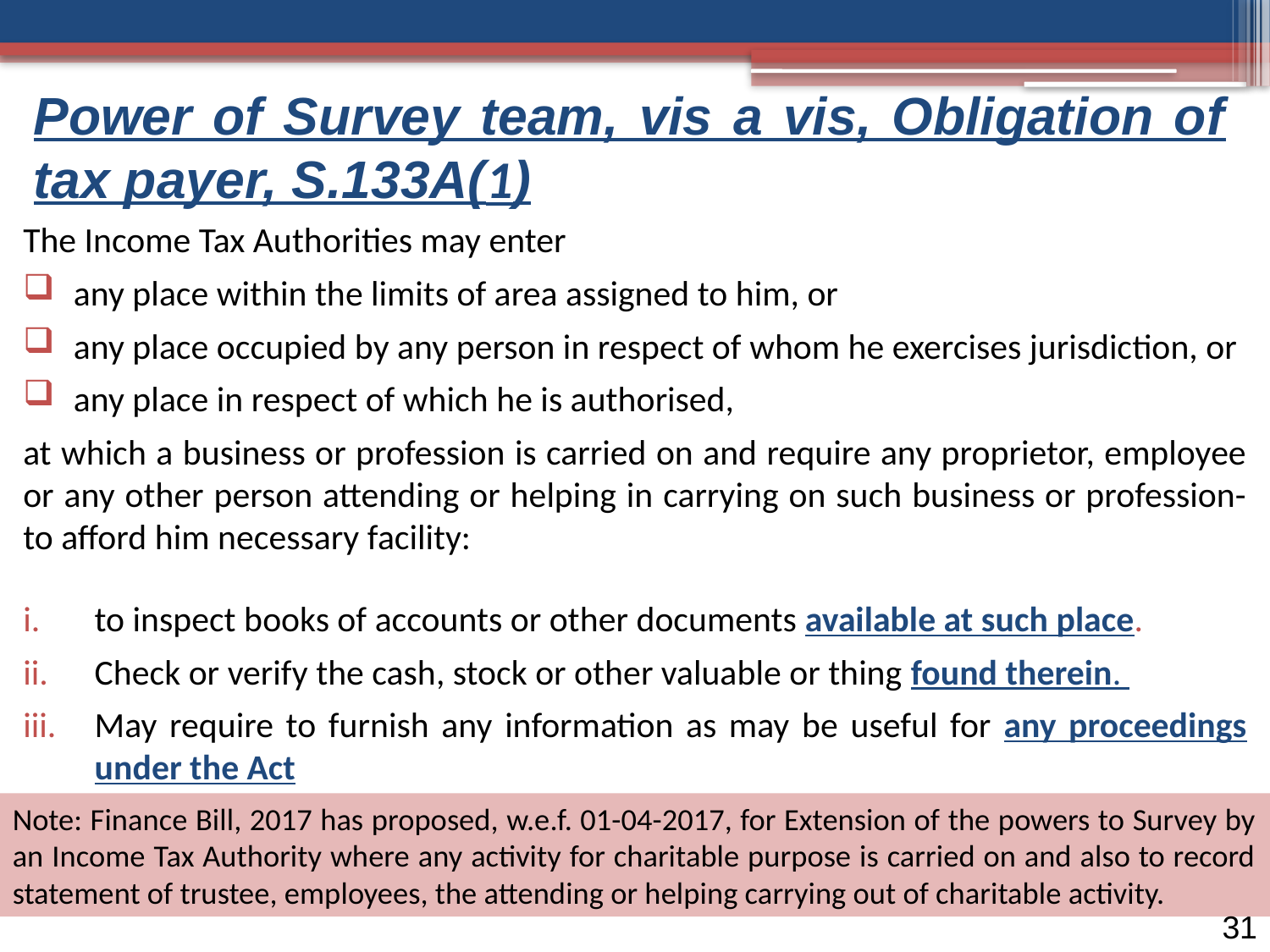

# Power of Survey team, vis a vis, Obligation of tax payer, S.133A(1)
The Income Tax Authorities may enter
any place within the limits of area assigned to him, or
any place occupied by any person in respect of whom he exercises jurisdiction, or
any place in respect of which he is authorised,
at which a business or profession is carried on and require any proprietor, employee or any other person attending or helping in carrying on such business or profession- to afford him necessary facility:

to inspect books of accounts or other documents available at such place.
Check or verify the cash, stock or other valuable or thing found therein.
May require to furnish any information as may be useful for any proceedings under the Act
Note: Finance Bill, 2017 has proposed, w.e.f. 01-04-2017, for Extension of the powers to Survey by an Income Tax Authority where any activity for charitable purpose is carried on and also to record statement of trustee, employees, the attending or helping carrying out of charitable activity.
31